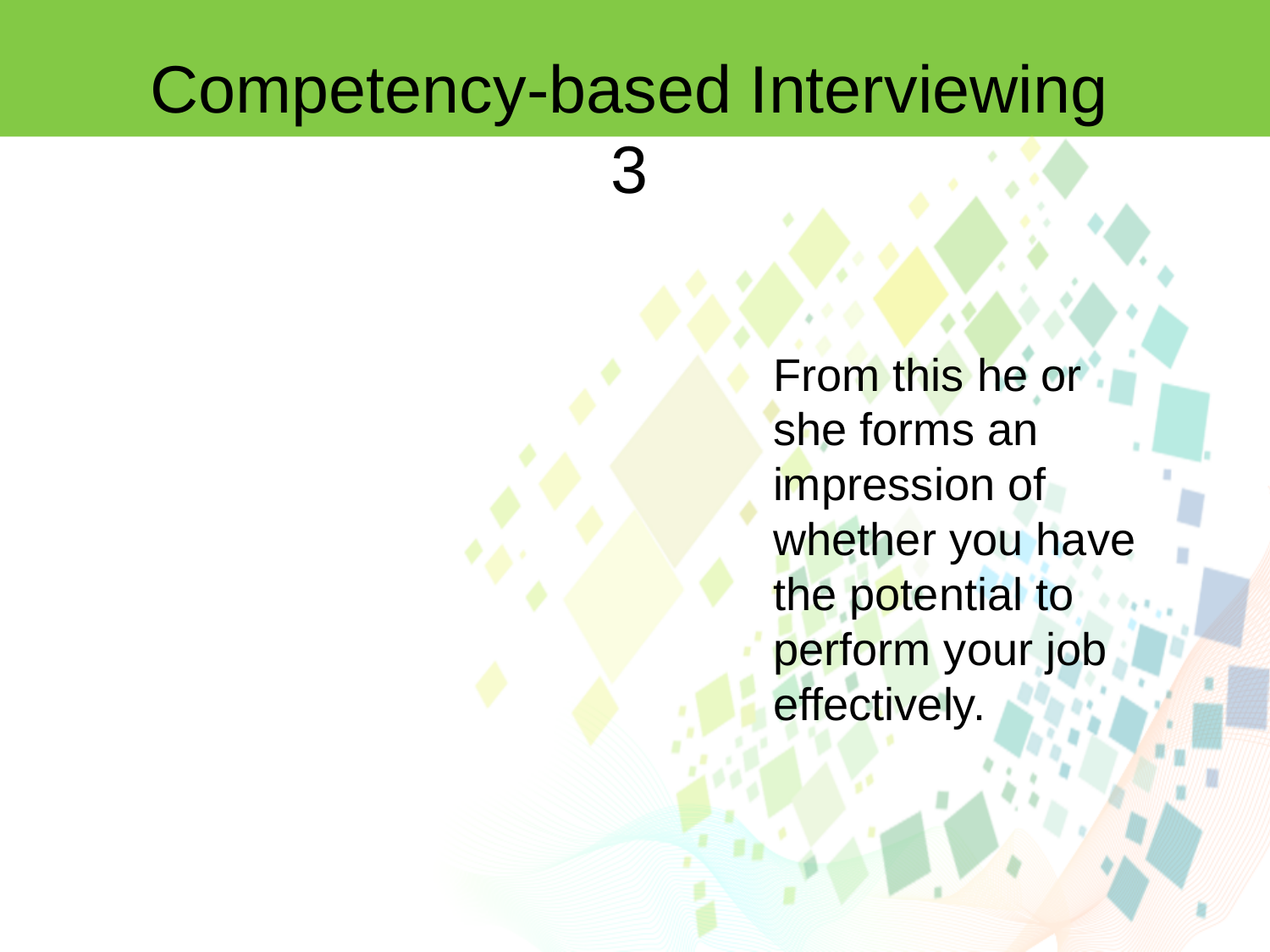

Competency-based Interviewing 3
From this he or she forms an impression of whether you have the potential to perform your job effectively.